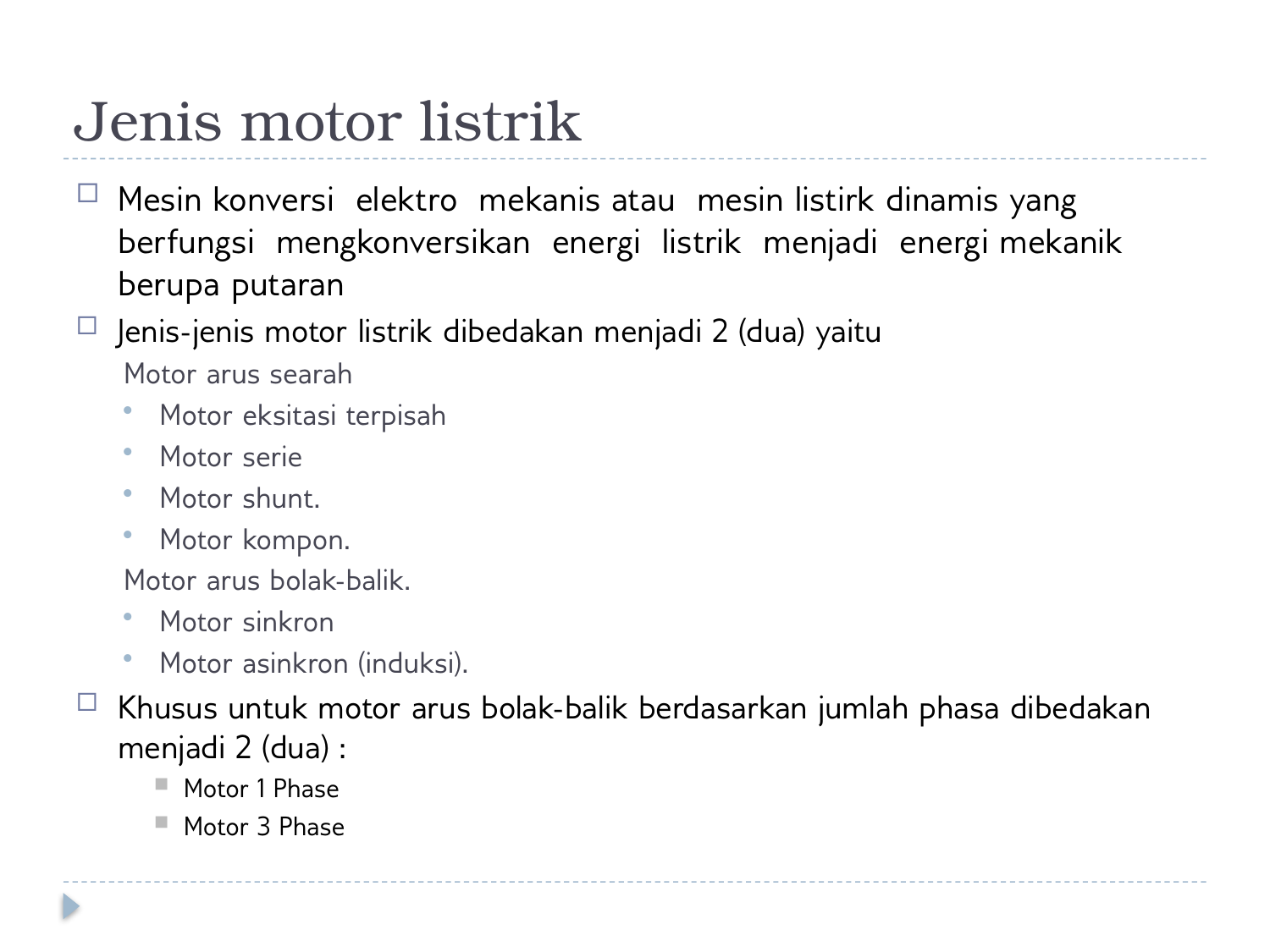

# Jenis motor listrik
Mesin konversi  elektro  mekanis atau  mesin listirk dinamis yang  berfungsi  mengkonversikan  energi  listrik  menjadi  energi mekanik berupa putaran
Jenis-jenis motor listrik dibedakan menjadi 2 (dua) yaitu
Motor arus searah
Motor eksitasi terpisah
Motor serie
Motor shunt.
Motor kompon.
Motor arus bolak-balik.
Motor sinkron
Motor asinkron (induksi).
Khusus untuk motor arus bolak-balik berdasarkan jumlah phasa dibedakan menjadi 2 (dua) :
Motor 1 Phase
Motor 3 Phase